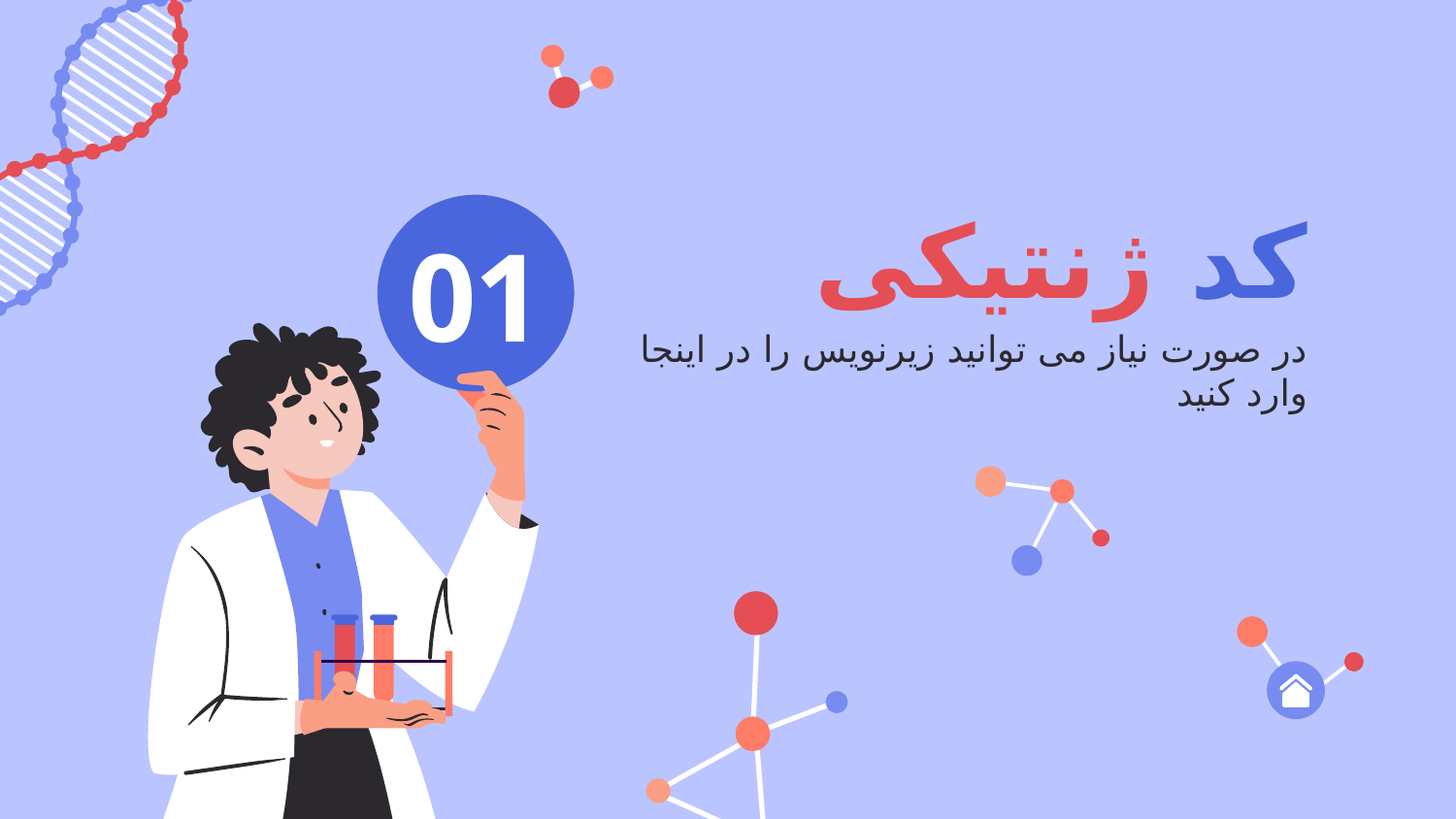

# کد ژنتیکی
01

در صورت نیاز می توانید زیرنویس را در اینجا وارد کنید